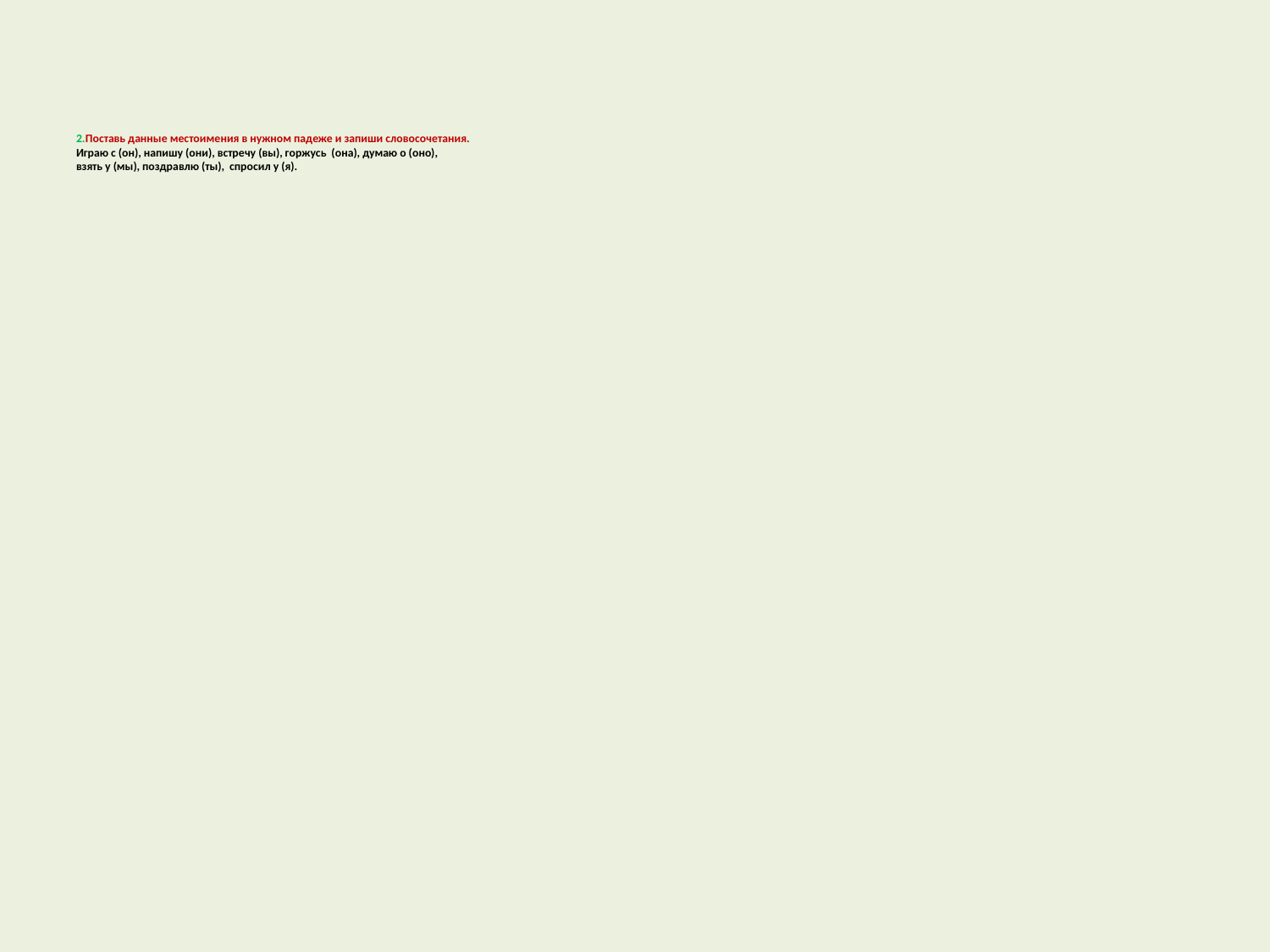

# 2.Поставь данные местоимения в нужном падеже и запиши словосочетания. Играю с (он), напишу (они), встречу (вы), горжусь  (она), думаю о (оно), взять у (мы), поздравлю (ты),  спросил у (я).